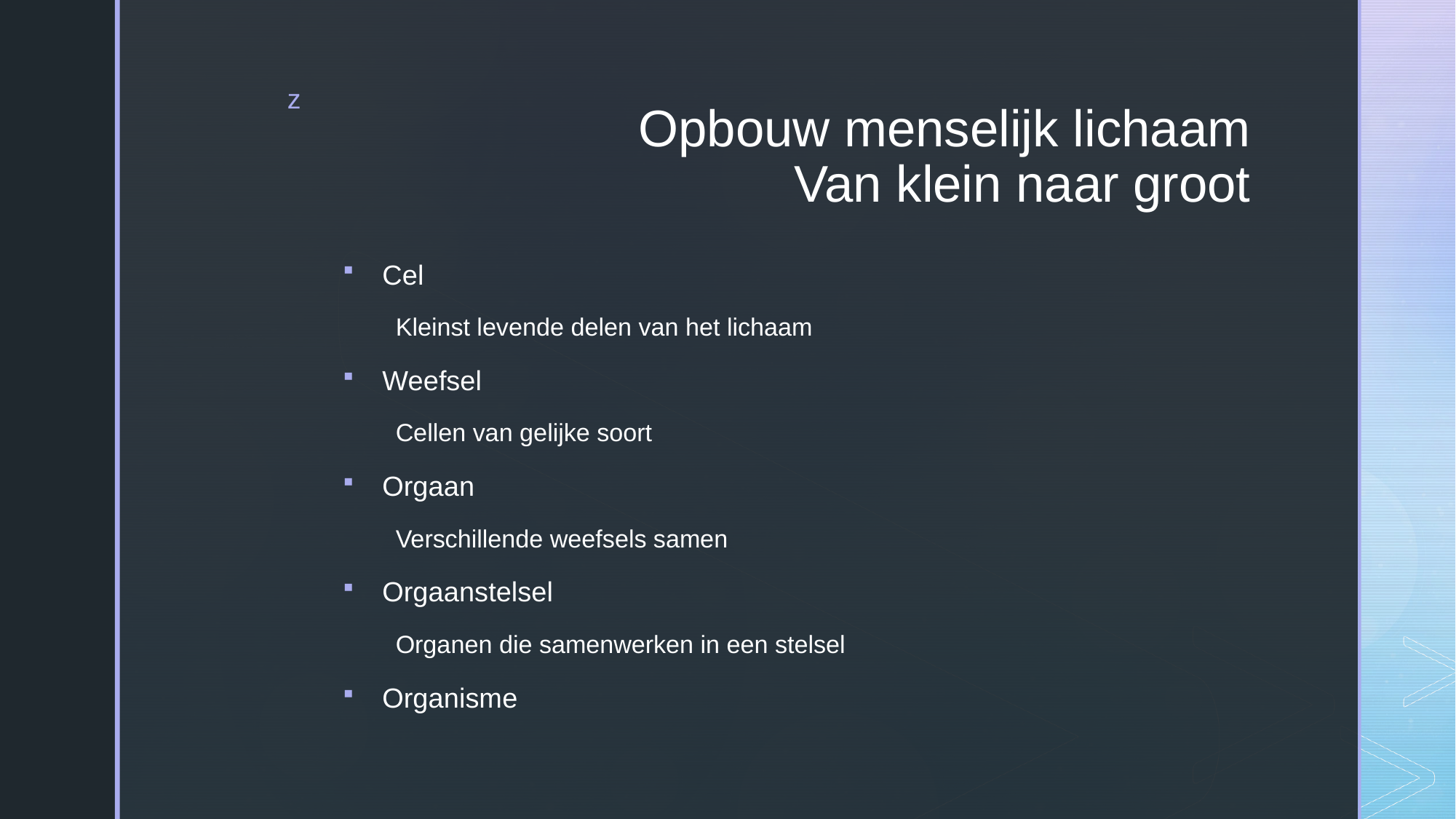

# Opbouw menselijk lichaam Van klein naar groot
Cel
Kleinst levende delen van het lichaam
Weefsel
Cellen van gelijke soort
Orgaan
Verschillende weefsels samen
Orgaanstelsel
Organen die samenwerken in een stelsel
Organisme